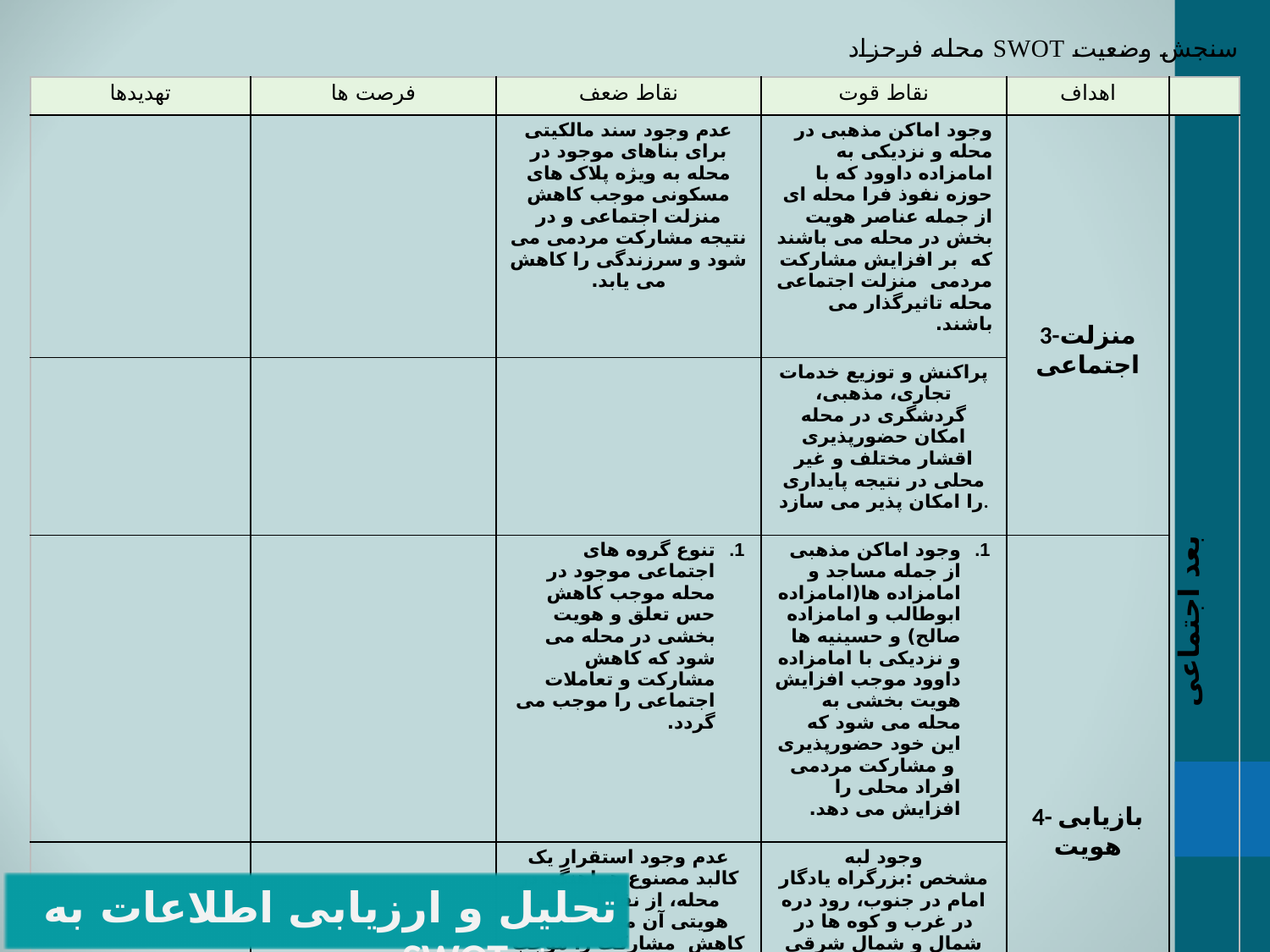

سنجش وضعیت SWOT محله فرحزاد
| تهدیدها | فرصت ها | نقاط ضعف | نقاط قوت | اهداف |  |
| --- | --- | --- | --- | --- | --- |
|  |  | عدم وجود سند مالکیتی برای بناهای موجود در محله به ویژه پلاک های مسکونی موجب کاهش منزلت اجتماعی و در نتیجه مشارکت مردمی می شود و سرزندگی را کاهش می یابد. | وجود اماکن مذهبی در محله و نزدیکی به امامزاده داوود که با حوزه نفوذ فرا محله ای از جمله عناصر هویت بخش در محله می باشند که بر افزایش مشارکت مردمی منزلت اجتماعی محله تاثیرگذار می باشند. | 3-منزلت اجتماعی | بعد اجتماعی |
|  |  |  | پراکنش و توزیع خدمات تجاری، مذهبی، گردشگری در محله امکان حضورپذیری اقشار مختلف و غیر محلی در نتیجه پایداری را امکان پذیر می سازد. |  |  |
|  |  | تنوع گروه های اجتماعی موجود در محله موجب کاهش حس تعلق و هویت بخشی در محله می شود که کاهش مشارکت و تعاملات اجتماعی را موجب می گردد. | وجود اماکن مذهبی از جمله مساجد و امامزاده ها(امامزاده ابوطالب و امامزاده صالح) و حسینیه ها و نزدیکی با امامزاده داوود موجب افزایش هویت بخشی به محله می شود که این خود حضورپذیری و مشارکت مردمی افراد محلی را افزایش می دهد. | 4- بازیابی هویت |  |
|  |  | عدم وجود استقرار یک کالبد مصنوع هماهنگ در محله، از نقاط ضعف هویتی آن می باشد که کاهش مشارکت را موجب می گردد. | وجود لبه مشخص :بزرگراه یادگار امام در جنوب، رود دره در غرب و کوه ها در شمال و شمال شرقی محله، امکان تشخیص فرحزاد به عنوان یک محله مستقل را امکان پذیر می سازد که افزایش مشارکت مردمی را باعث می شود. |  |  |

تحلیل و ارزیابی اطلاعات به روشSWOT